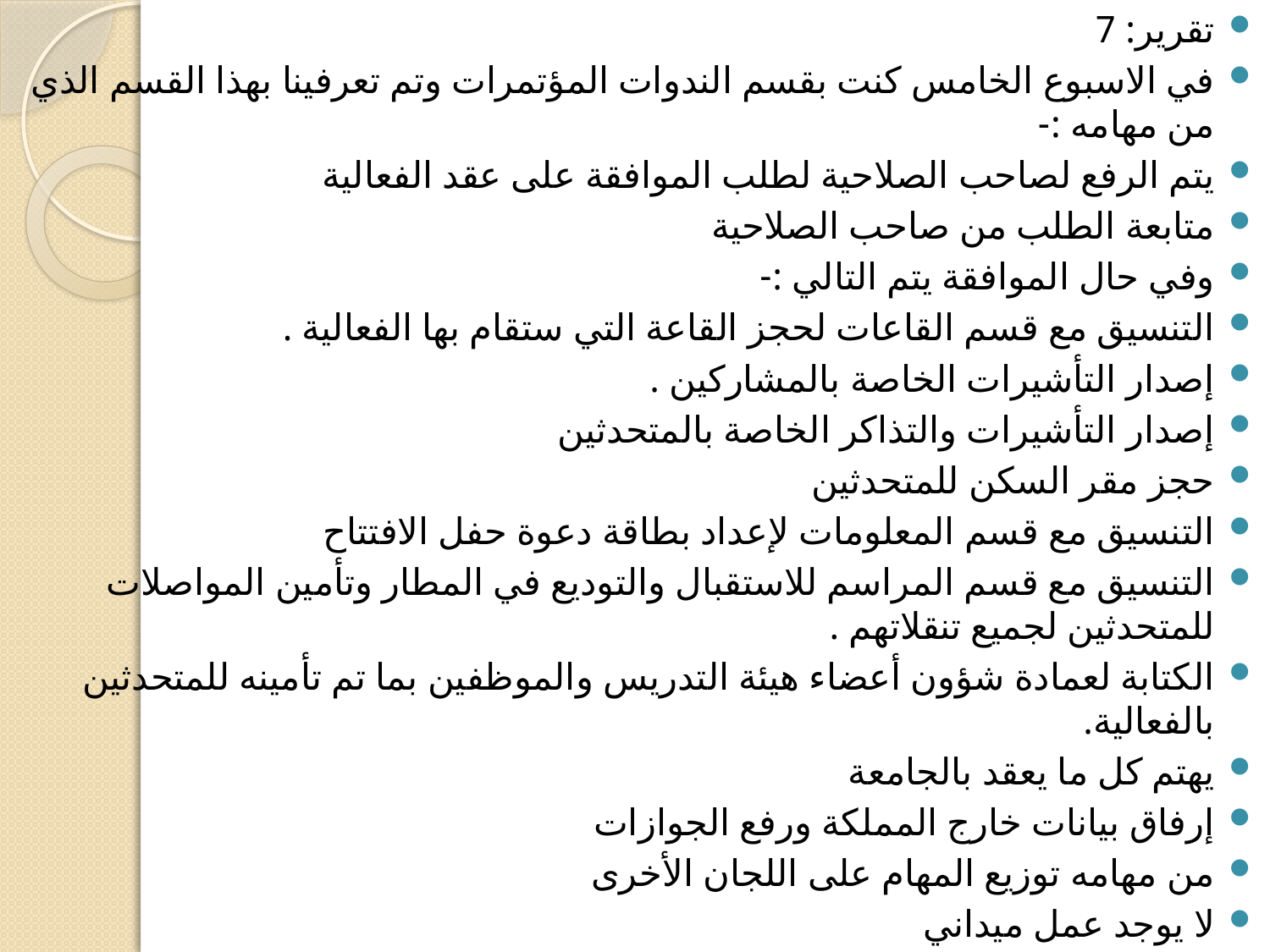

تقرير: 7
في الاسبوع الخامس كنت بقسم الندوات المؤتمرات وتم تعرفينا بهذا القسم الذي من مهامه :-
يتم الرفع لصاحب الصلاحية لطلب الموافقة على عقد الفعالية
متابعة الطلب من صاحب الصلاحية
وفي حال الموافقة يتم التالي :-
التنسيق مع قسم القاعات لحجز القاعة التي ستقام بها الفعالية .
إصدار التأشيرات الخاصة بالمشاركين .
إصدار التأشيرات والتذاكر الخاصة بالمتحدثين
حجز مقر السكن للمتحدثين
التنسيق مع قسم المعلومات لإعداد بطاقة دعوة حفل الافتتاح
التنسيق مع قسم المراسم للاستقبال والتوديع في المطار وتأمين المواصلات للمتحدثين لجميع تنقلاتهم .
الكتابة لعمادة شؤون أعضاء هيئة التدريس والموظفين بما تم تأمينه للمتحدثين بالفعالية.
يهتم كل ما يعقد بالجامعة
إرفاق بيانات خارج المملكة ورفع الجوازات
من مهامه توزيع المهام على اللجان الأخرى
لا يوجد عمل ميداني